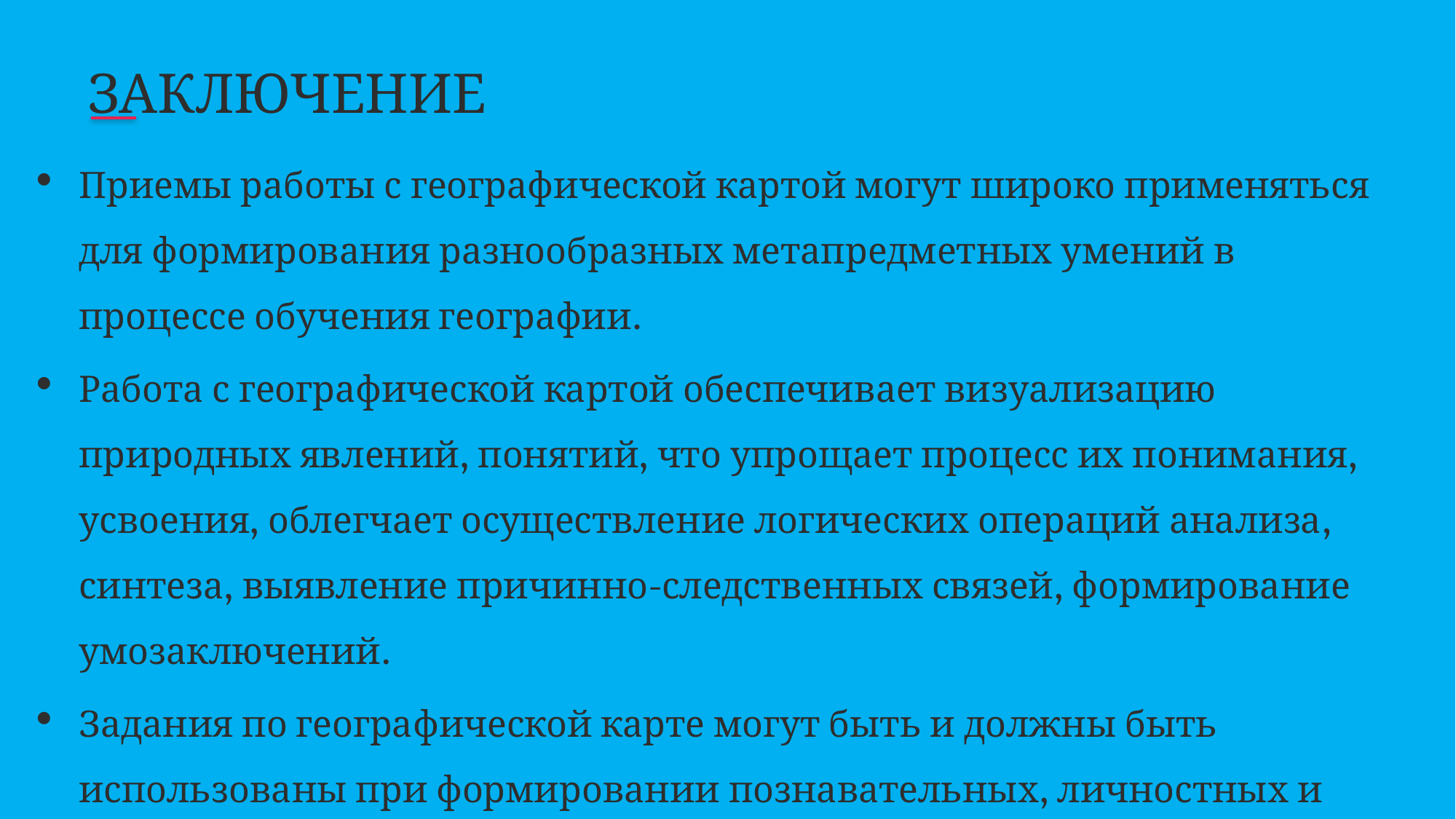

# ЗАКЛЮЧЕНИЕ
Приемы работы с географической картой могут широко применяться для формирования разнообразных метапредметных умений в процессе обучения географии.
Работа с географической картой обеспечивает визуализацию природных явлений, понятий, что упрощает процесс их понимания, усвоения, облегчает осуществление логических операций анализа, синтеза, выявление причинно-следственных связей, формирование умозаключений.
Задания по географической карте могут быть и должны быть использованы при формировании познавательных, личностных и коммуникативных УУД.